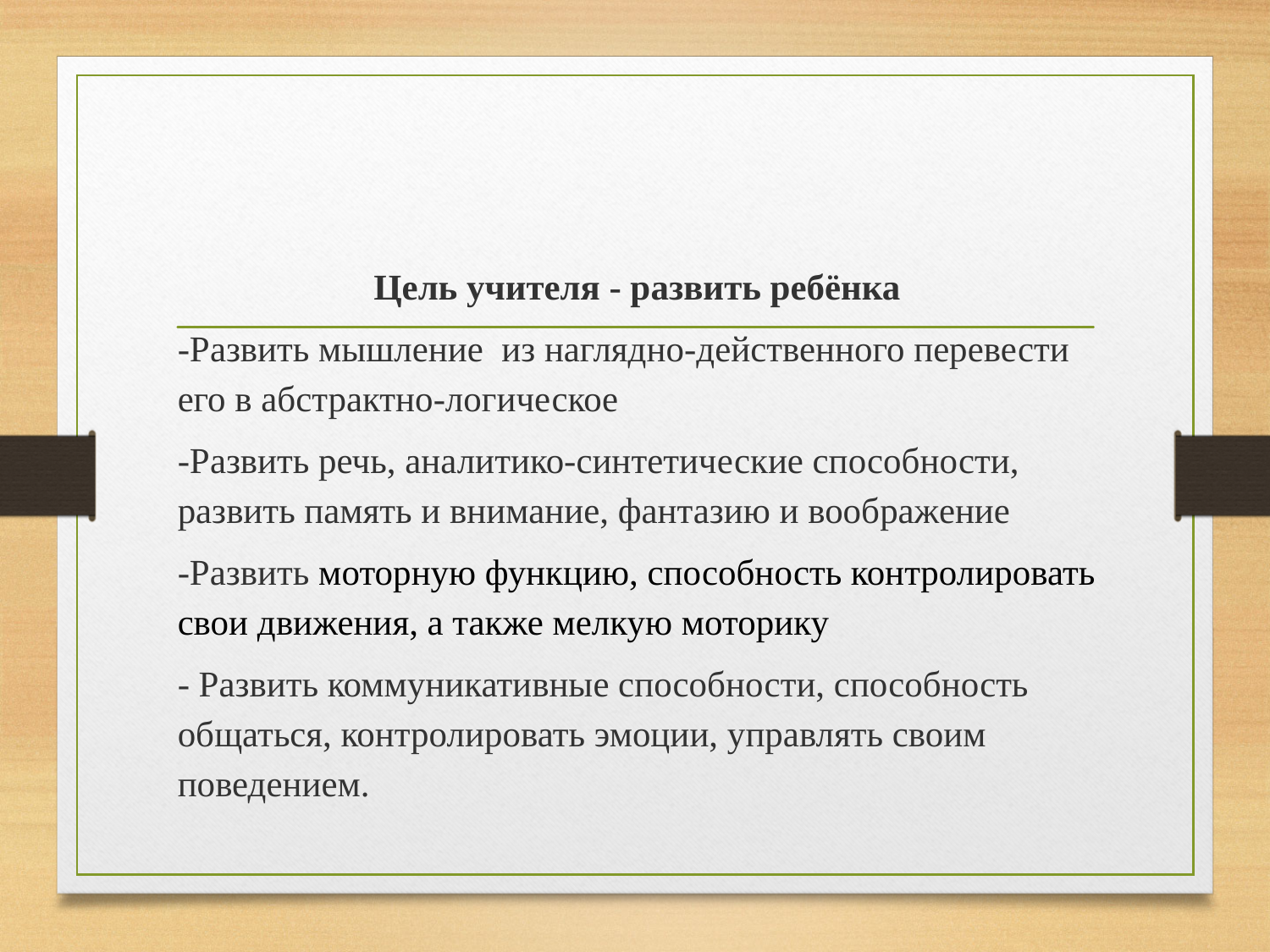

Цель учителя - развить ребёнка
-Развить мышление  из наглядно-действенного перевести его в абстрактно-логическое
-Развить речь, аналитико-синтетические способности, развить память и внимание, фантазию и воображение
-Развить моторную функцию, способность контролировать свои движения, а также мелкую моторику
- Развить коммуникативные способности, способность общаться, контролировать эмоции, управлять своим поведением.